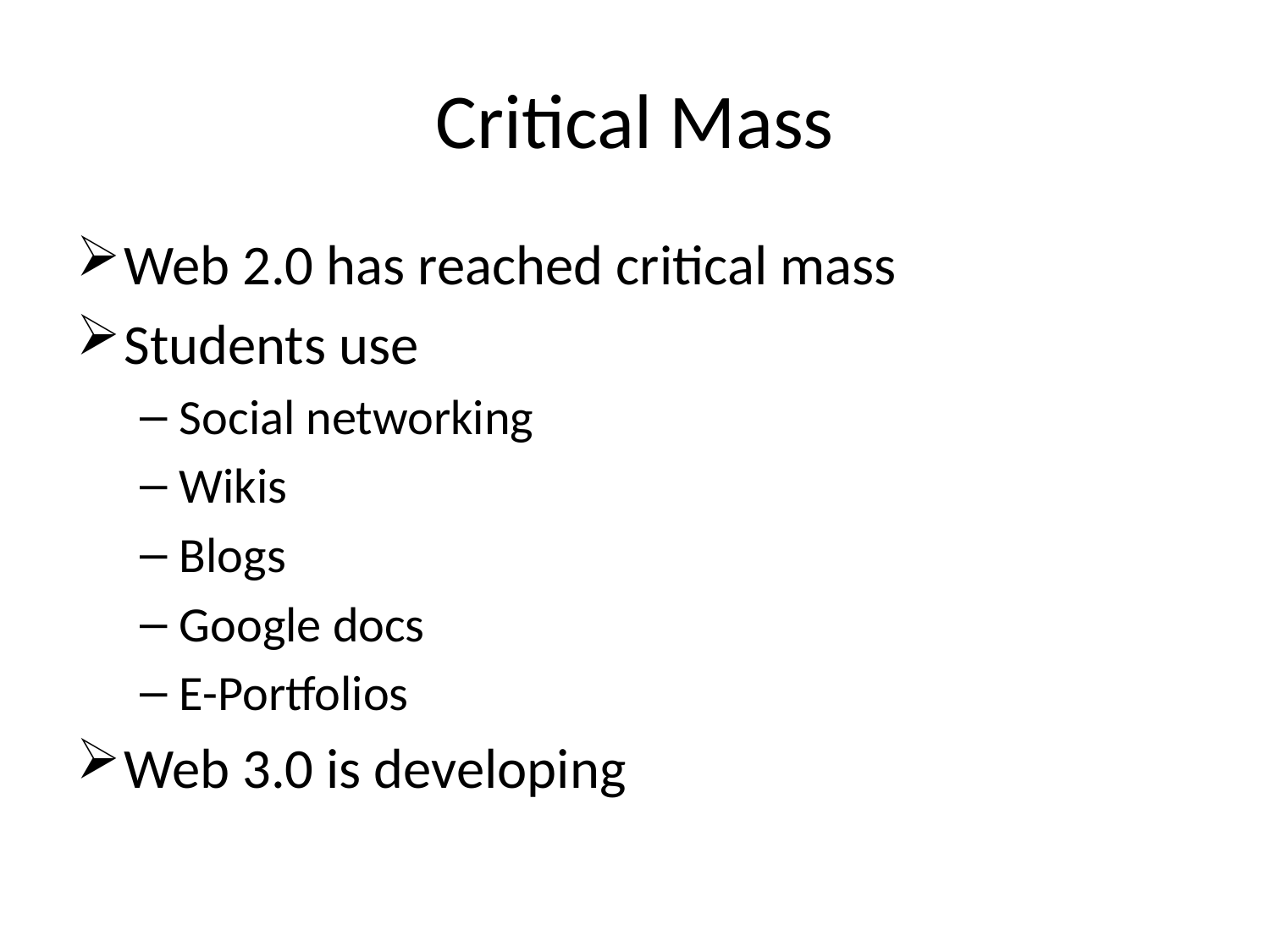

# Critical Mass
Web 2.0 has reached critical mass
Students use
Social networking
Wikis
Blogs
Google docs
E-Portfolios
Web 3.0 is developing